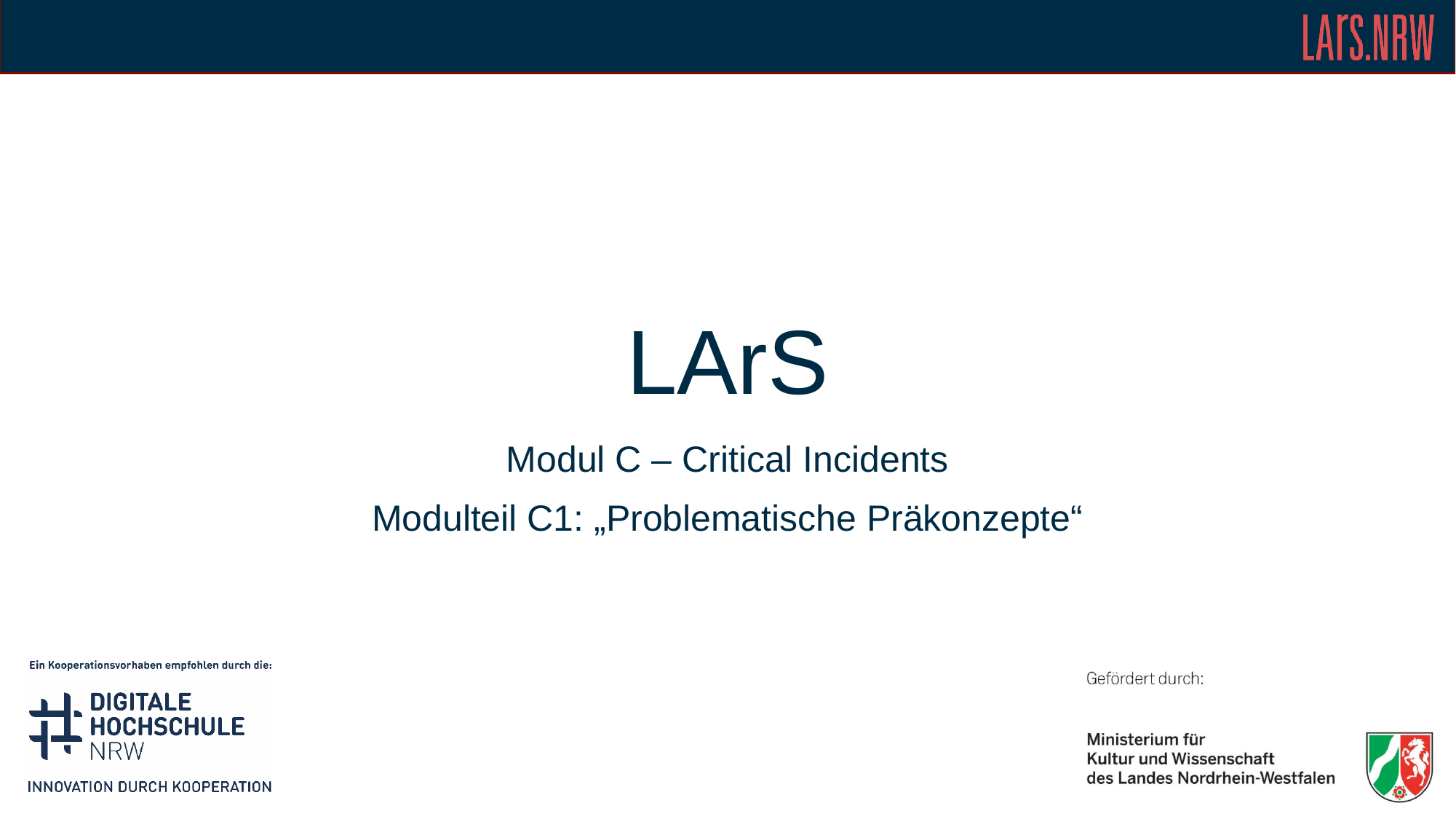

# LArS
Modul C – Critical Incidents
Modulteil C1: „Problematische Präkonzepte“